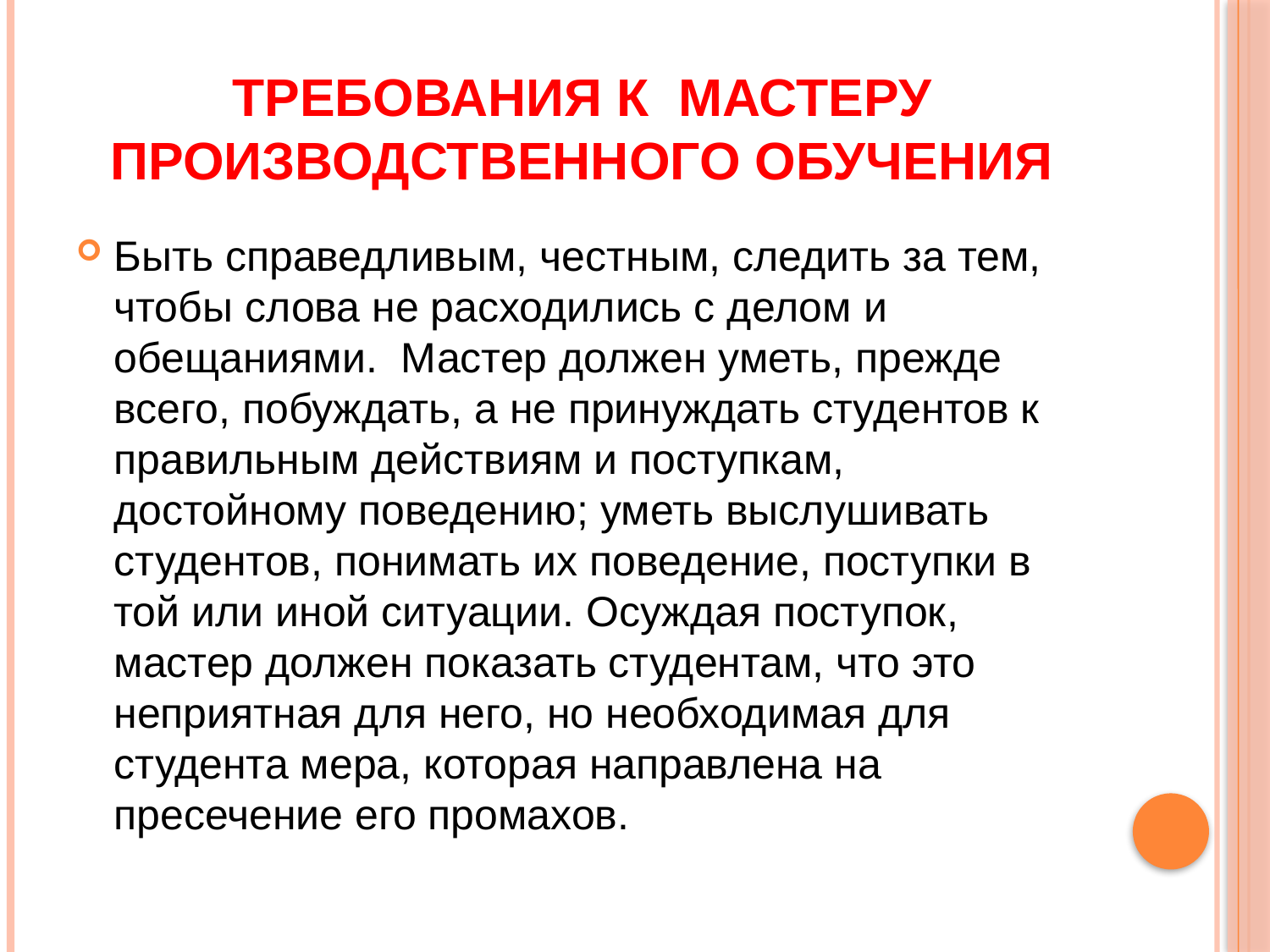

# ТРЕБОВАНИЯ К  МАСТЕРУ ПРОИЗВОДСТВЕННОГО ОБУЧЕНИЯ
Быть справедливым, честным, следить за тем, чтобы слова не расходились с делом и обещаниями.  Мастер должен уметь, прежде всего, побуждать, а не принуждать студентов к правильным действиям и поступкам, достойному поведению; уметь выслушивать студентов, понимать их поведение, поступки в той или иной ситуации. Осуждая поступок, мастер должен показать студентам, что это неприятная для него, но необходимая для студента мера, которая направлена на пресечение его промахов.